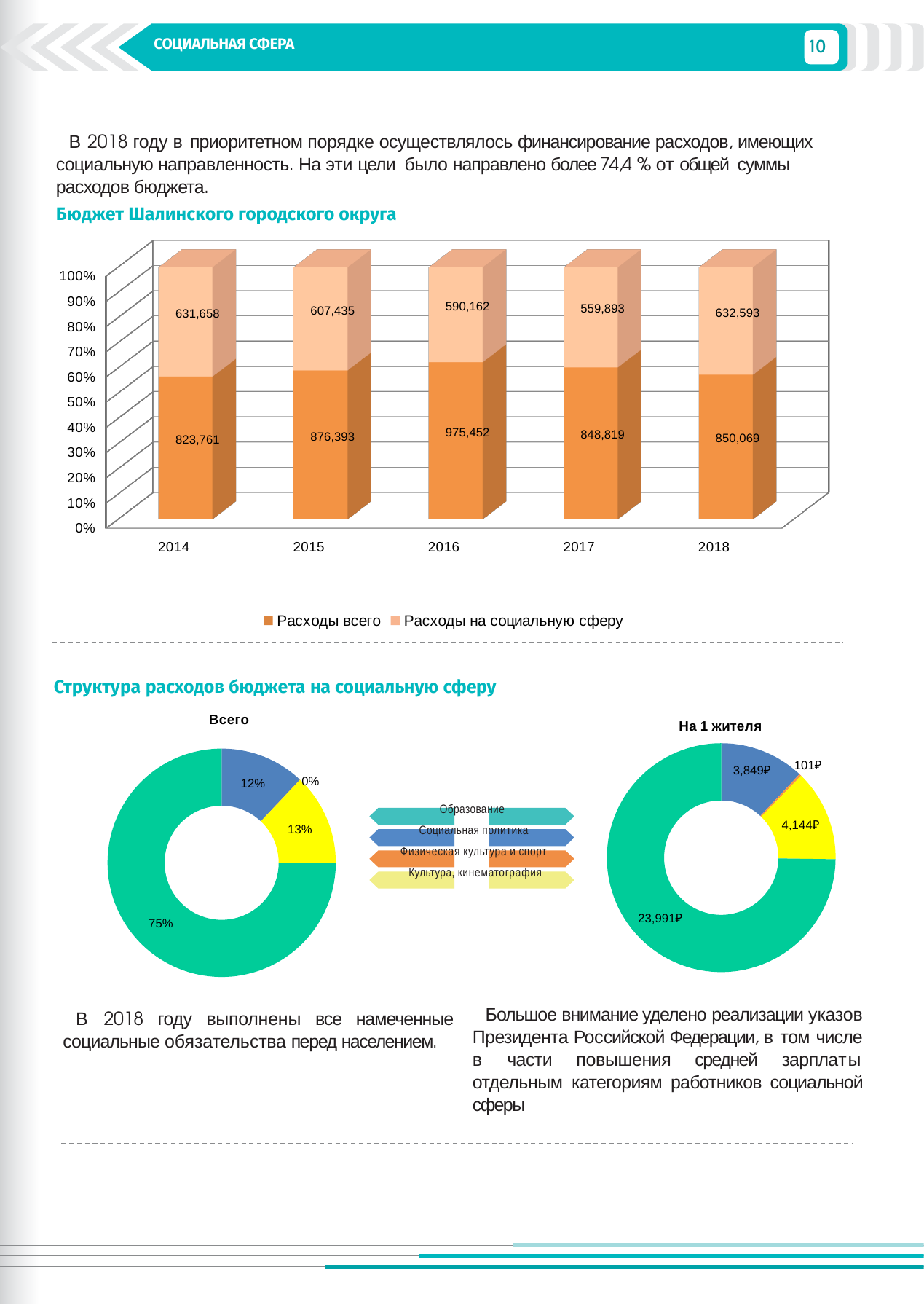

10

СОЦИАЛЬНАЯ СФЕРА

ОЦИАЛЬНАЯ СФЕРА

В 2018 году в приоритетном порядке осуществлялось финансирование расходов, имеющих социальную направленность. На эти цели  было направлено более 74,4 % от общей  суммы расходов бюджета.
Бюджет Шалинского городского округа

[unsupported chart]

Структура расходов бюджета на социальную сферу

### Chart: На 1 жителя

| Category | Продажи |
|---|---|
| Социальная политика | 3849.0 |
| Физическая культура и спорт | 101.0 |
| Культура, кинематография | 4144.0 |
| Образование | 23991.0 |

### Chart: Всего

| Category | Продажи |
|---|---|
| Социальная политика | 75895.0 |
| Физическая культура и спорт | 199.4 |
| Культура, кинематография | 81703.0 |
| Образование | 473001.0 |
Образование  Социальная политика
Физическая культура и спорт  Культура, кинематография

Большое внимание уделено реализации указов Президента Российской Федерации, в том числе в части повышения средней зарплаты отдельным категориям работников социальной сферы
В 2018 году выполнены все намеченные социальные обязательства перед населением.